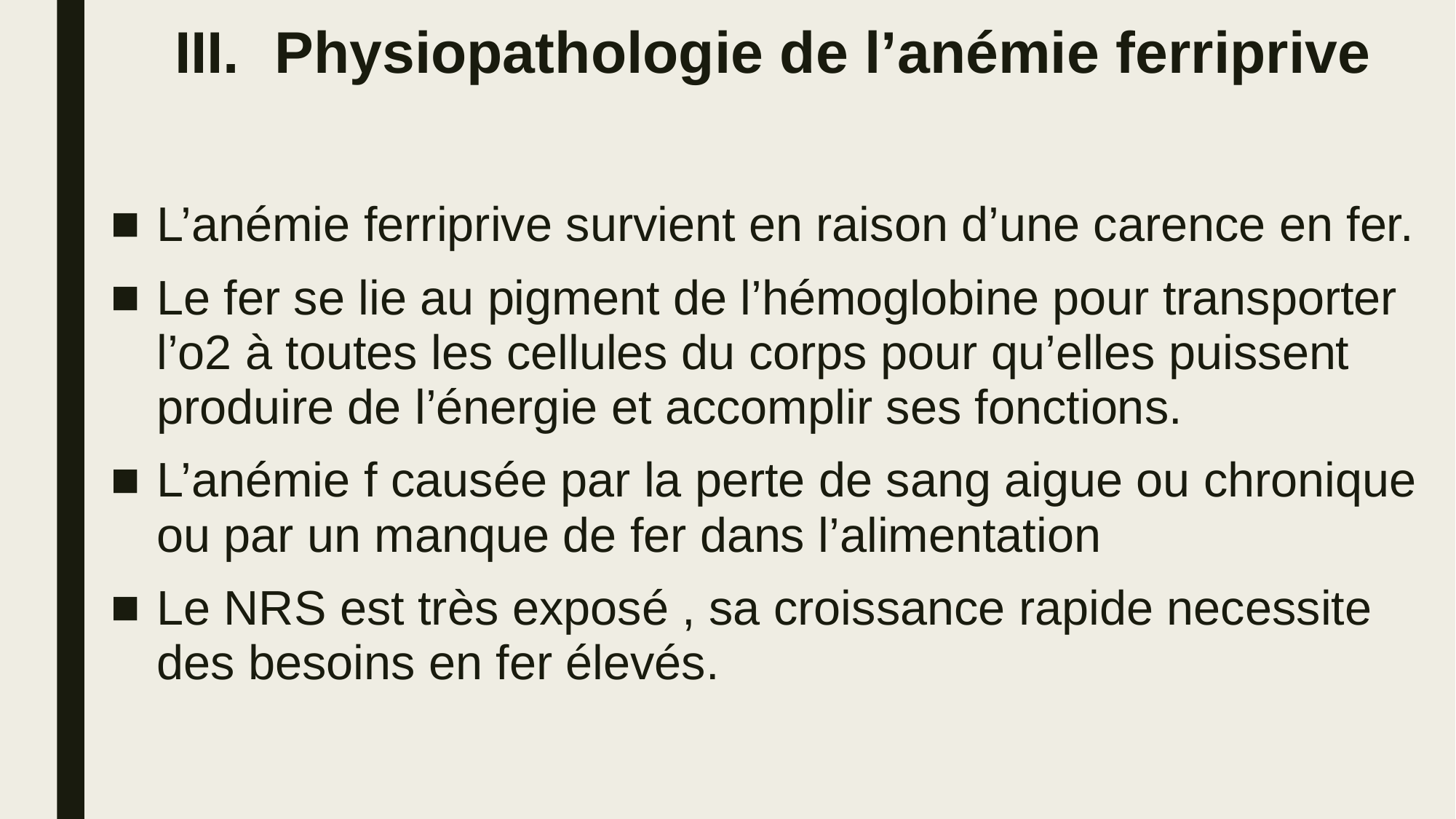

# Physiopathologie de l’anémie ferriprive
L’anémie ferriprive survient en raison d’une carence en fer.
Le fer se lie au pigment de l’hémoglobine pour transporter l’o2 à toutes les cellules du corps pour qu’elles puissent produire de l’énergie et accomplir ses fonctions.
L’anémie f causée par la perte de sang aigue ou chronique ou par un manque de fer dans l’alimentation
Le NRS est très exposé , sa croissance rapide necessite des besoins en fer élevés.